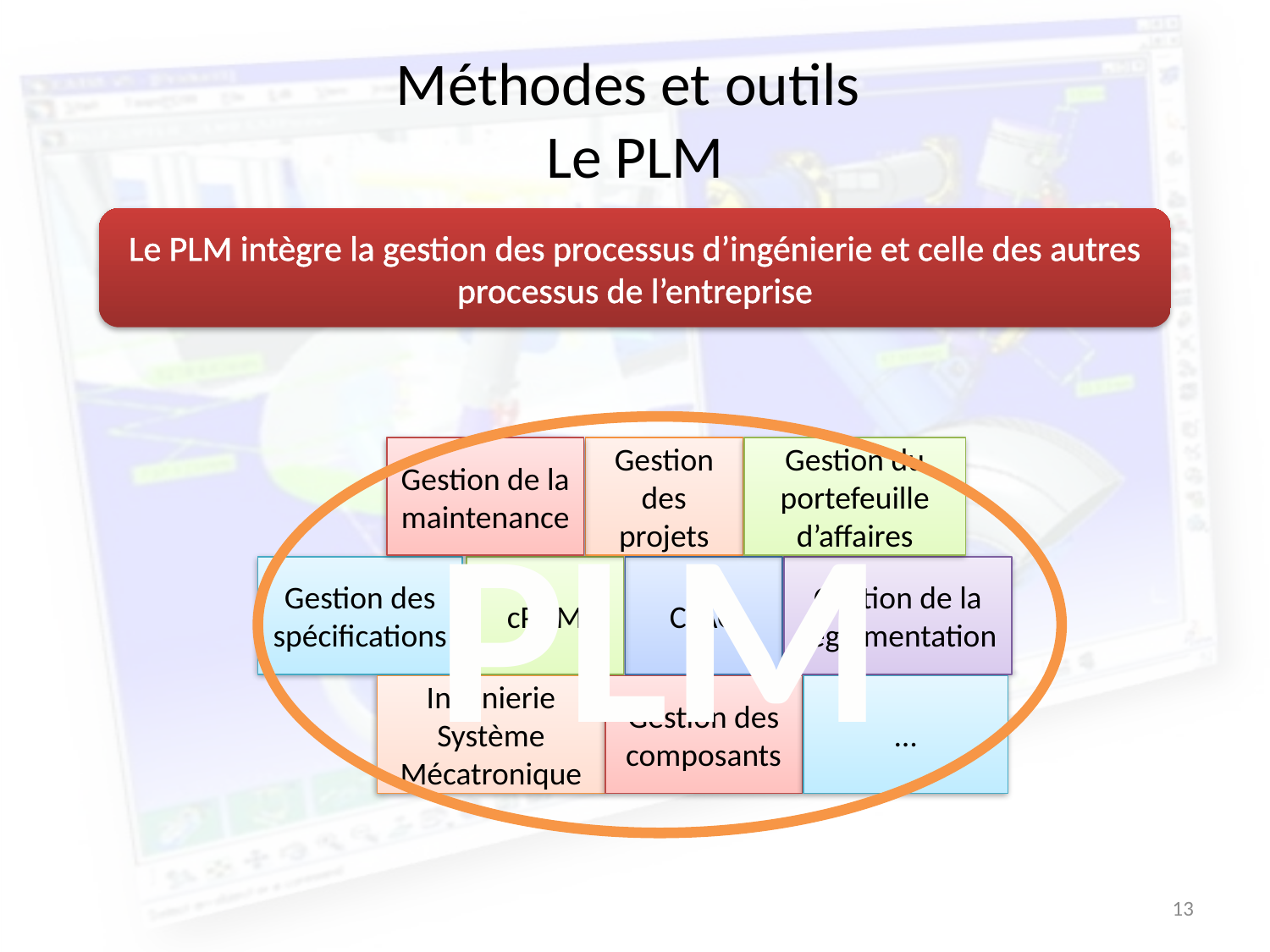

# Méthodes et outils Le PLM
Le PLM intègre la gestion des processus d’ingénierie et celle des autres processus de l’entreprise
PLM
Gestion de la maintenance
Gestion des projets
Gestion du portefeuille d’affaires
Gestion des spécifications
cPDM
CFAO
Gestion de la règlementation
Ingénierie Système Mécatronique
Gestion des composants
…
13